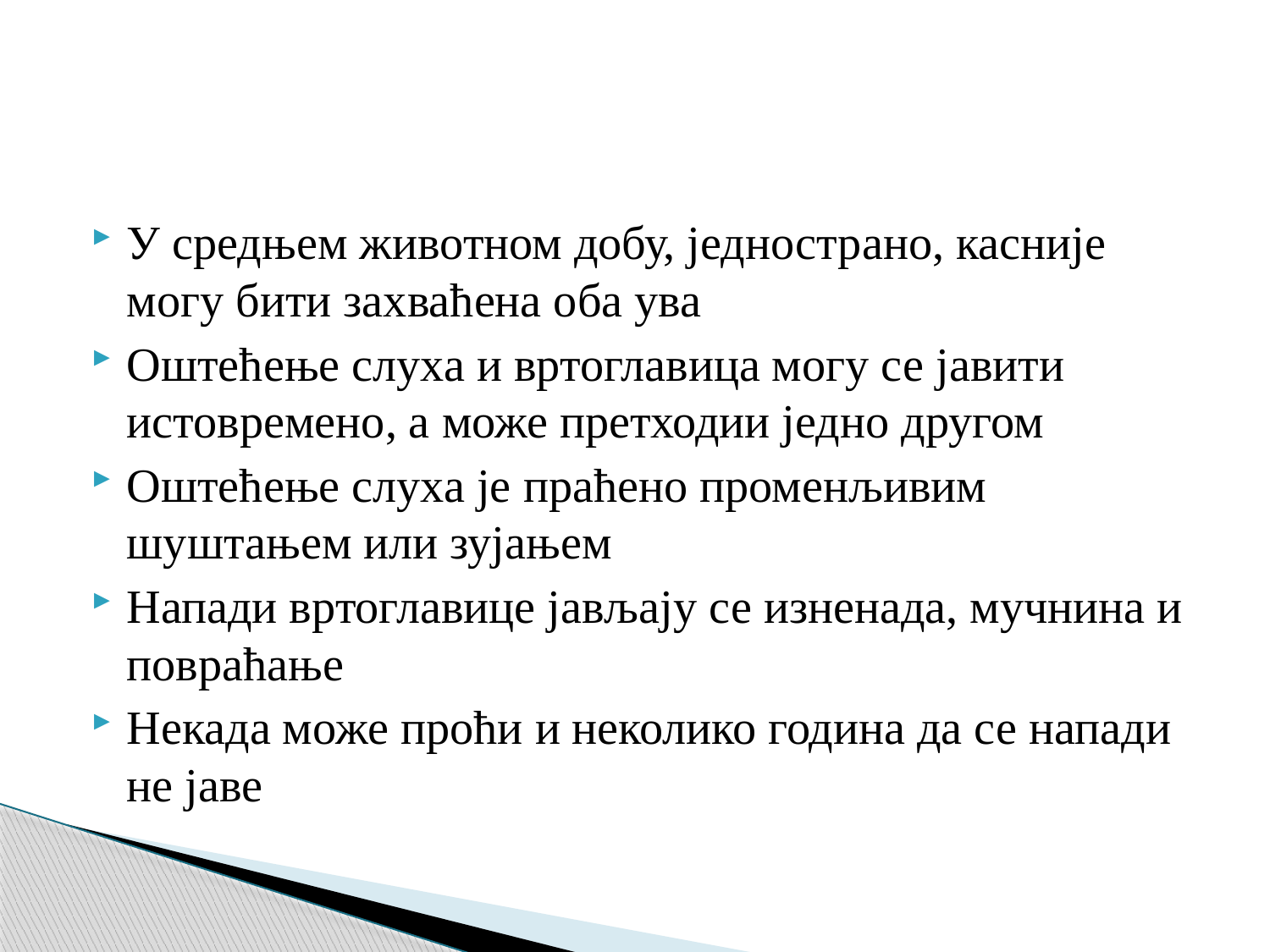

#
У средњем животном добу, једнострано, касније могу бити захваћена оба ува
Оштећење слуха и вртоглавица могу се јавити истовремено, а може претходии једно другом
Оштећење слуха је праћено променљивим шуштањем или зујањем
Напади вртоглавице јављају се изненада, мучнина и повраћање
Некада може проћи и неколико година да се напади не јаве